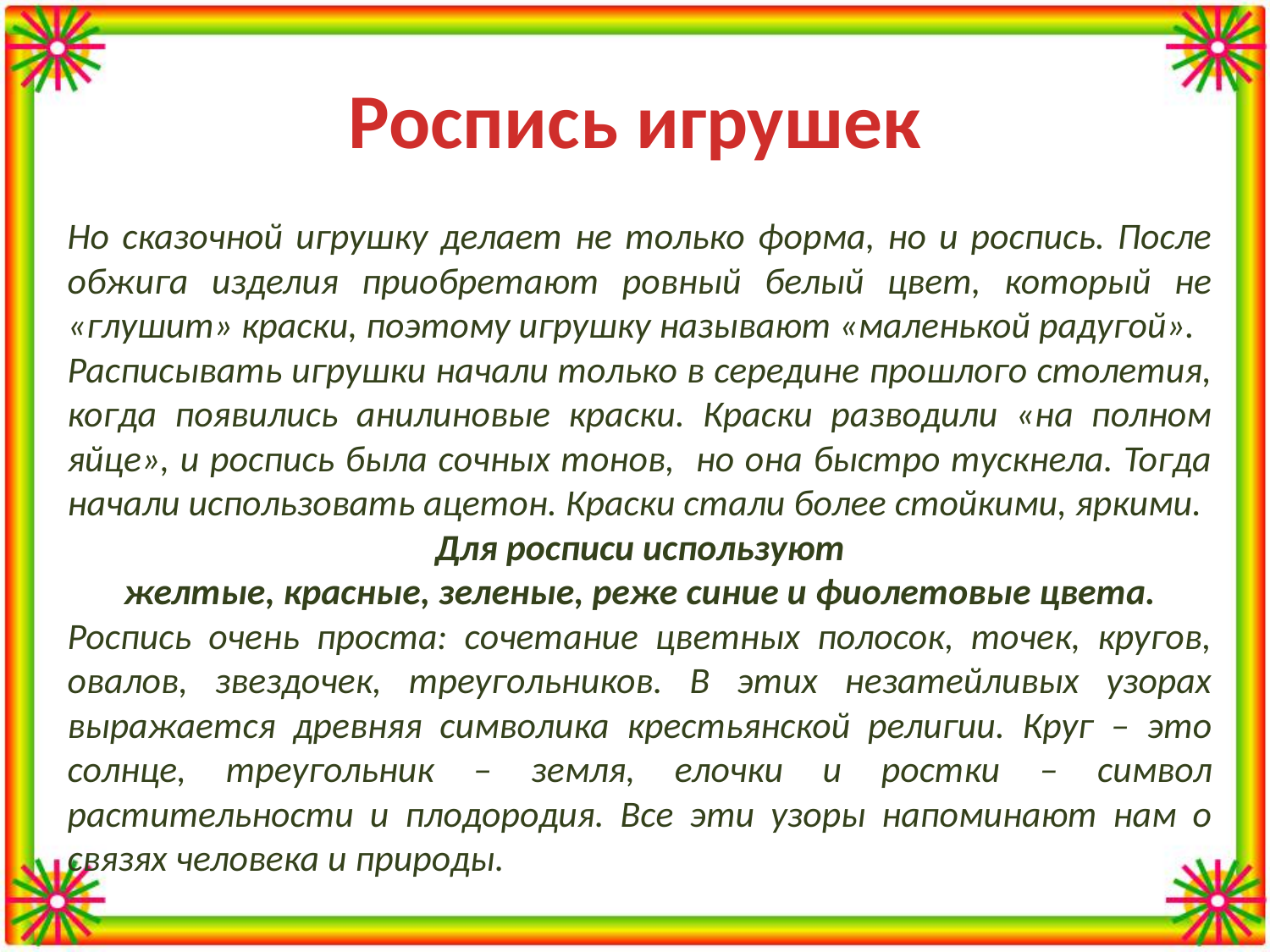

# Роспись игрушек
Но сказочной игрушку делает не только форма, но и роспись. После обжига изделия приобретают ровный белый цвет, который не «глушит» краски, поэтому игрушку называют «маленькой радугой».
Расписывать игрушки начали только в середине прошлого столетия, когда появились анилиновые краски. Краски разводили «на полном яйце», и роспись была сочных тонов,  но она быстро тускнела. Тогда начали использовать ацетон. Краски стали более стойкими, яркими.
Для росписи используют
 желтые, красные, зеленые, реже синие и фиолетовые цвета.
Роспись очень проста: сочетание цветных полосок, точек, кругов, овалов, звездочек, треугольников. В этих незатейливых узорах выражается древняя символика крестьянской религии. Круг – это солнце, треугольник – земля, елочки и ростки – символ растительности и плодородия. Все эти узоры напоминают нам о связях человека и природы.